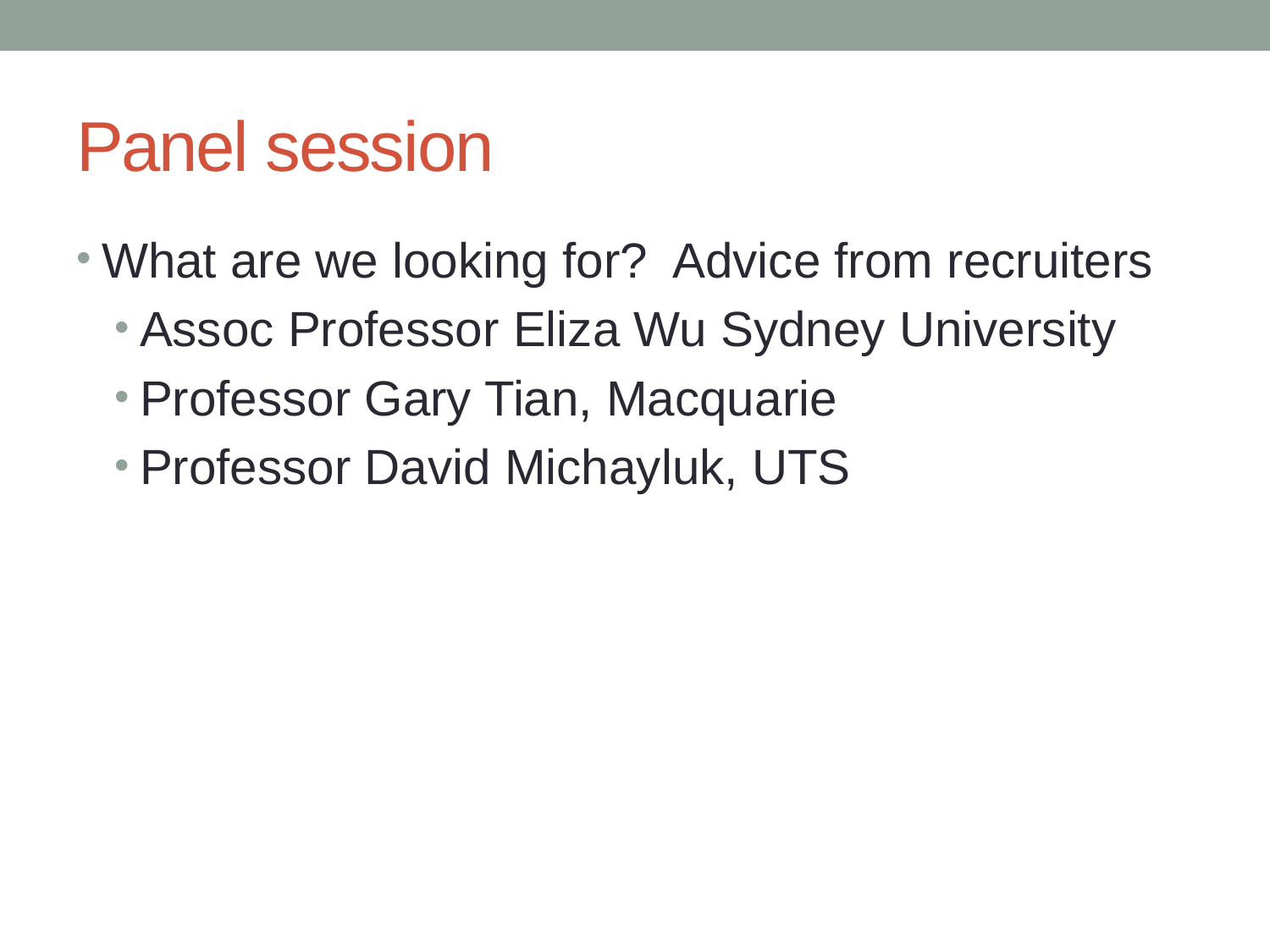

# Panel session
What are we looking for?  Advice from recruiters
Assoc Professor Eliza Wu Sydney University
Professor Gary Tian, Macquarie
Professor David Michayluk, UTS